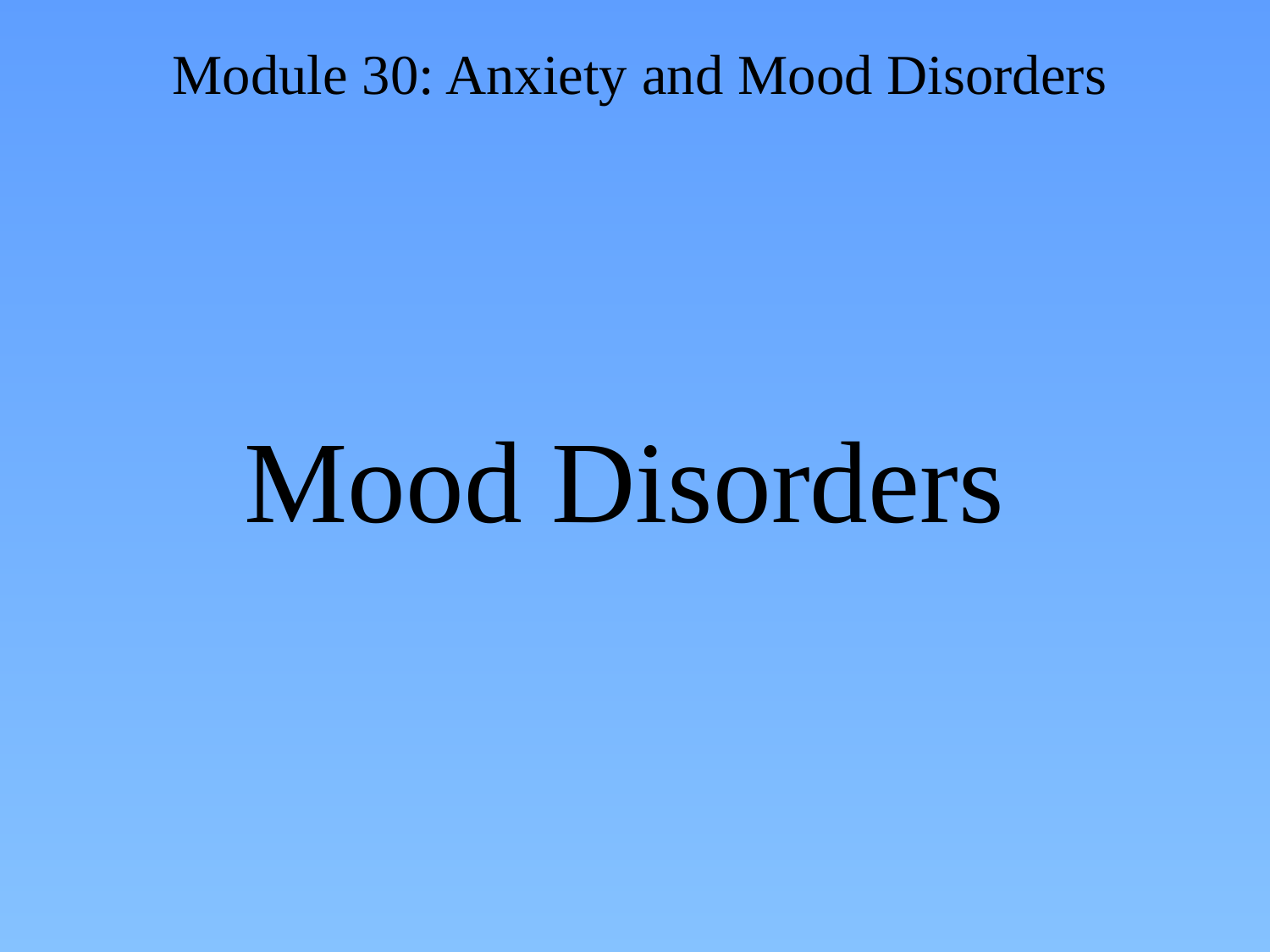

# Mood Disorders
Module 30: Anxiety and Mood Disorders